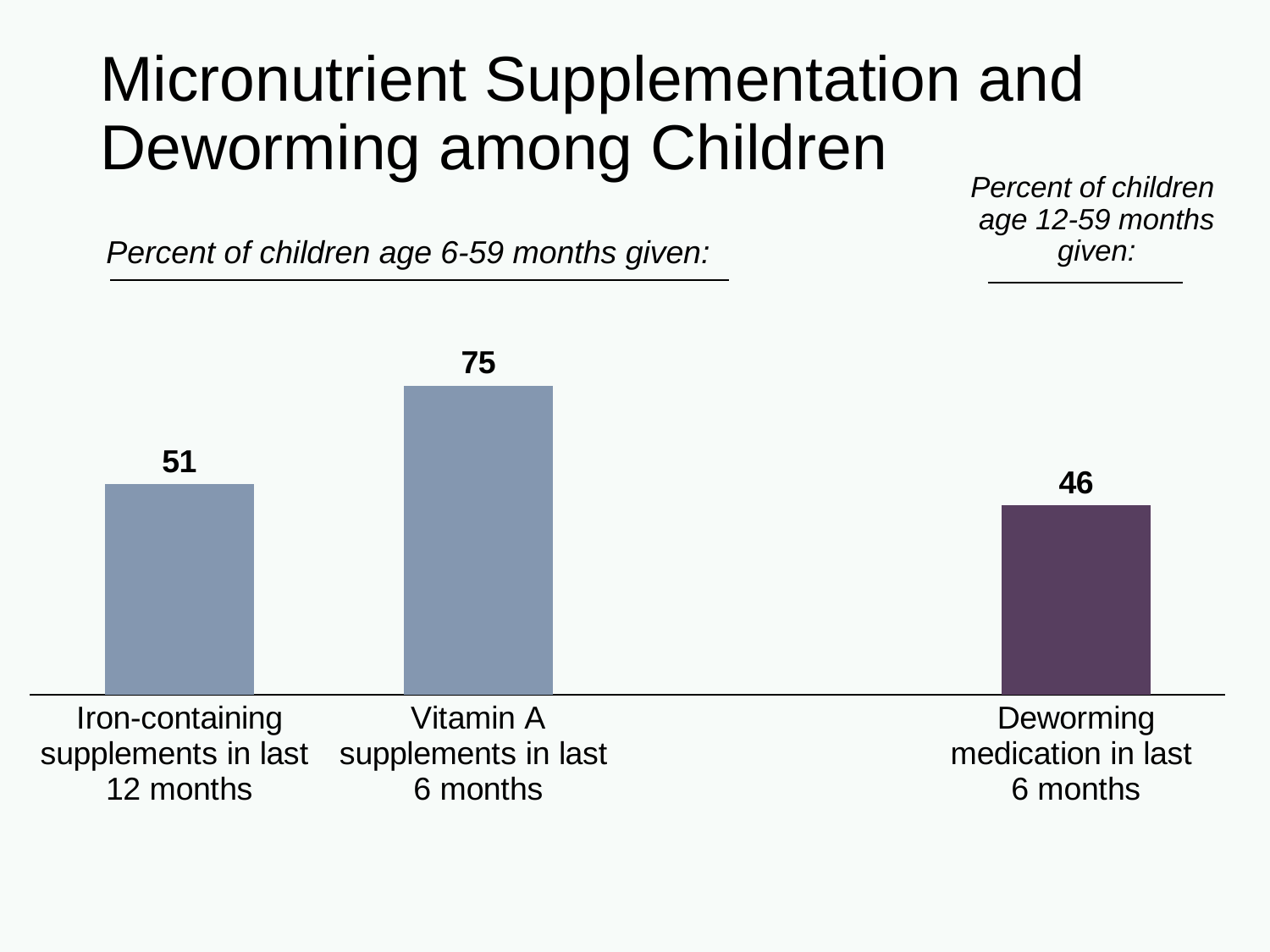

# Micronutrient Supplementation and Deworming among Children
Percent of children
age 12-59 months given:
Percent of children age 6-59 months given:

### Chart

| Category | Iron-containing supplements in last
12 months |
|---|---|
| Iron-containing supplements in last
12 months | 51.0 |
| Vitamin A supplements in last
6 months | 75.0 |
|  | None |
| Deworming medication in last
6 months | 46.0 |